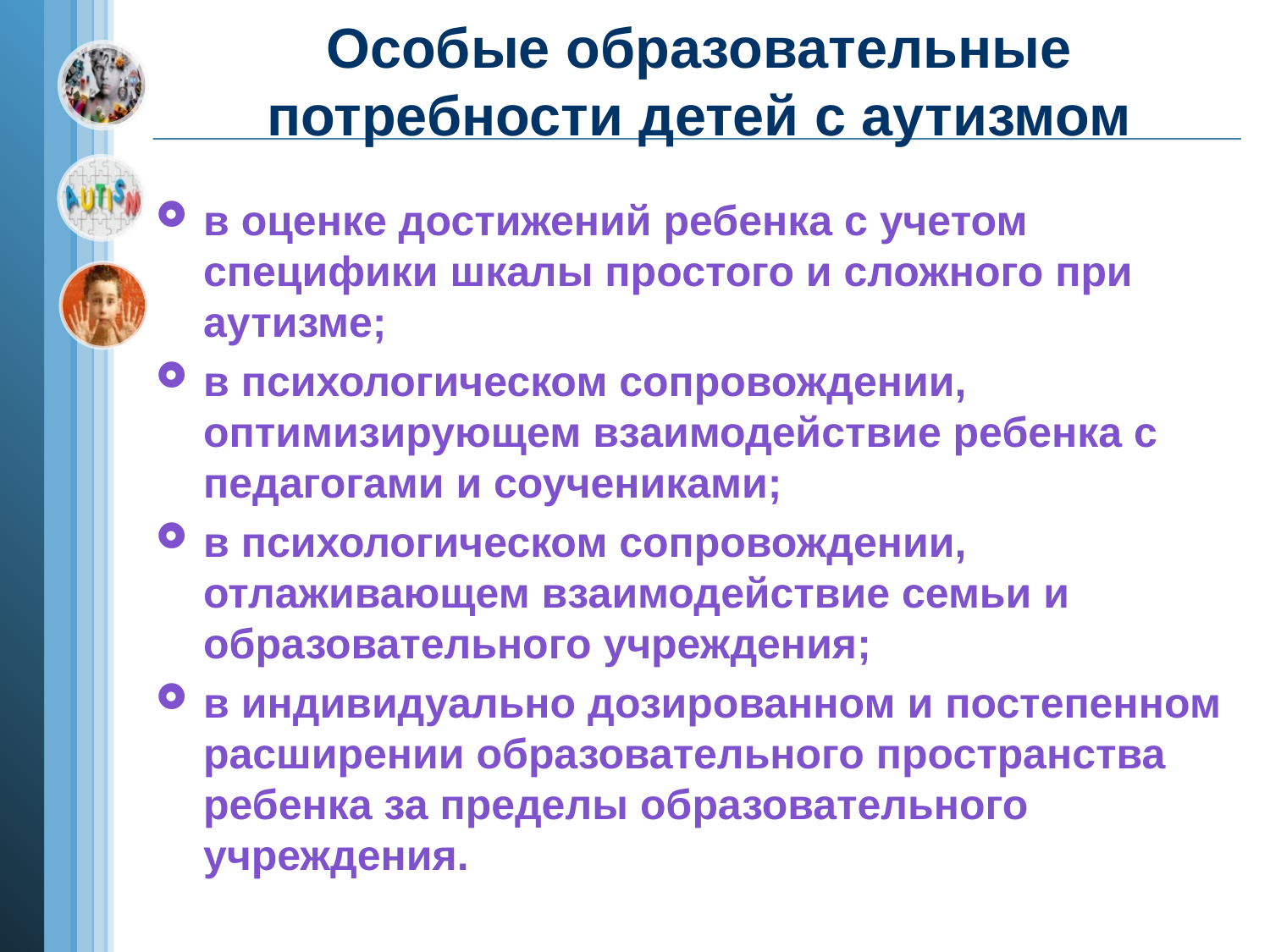

# Особые образовательные потребности детей с аутизмом
в оценке достижений ребенка с учетом специфики шкалы простого и сложного при аутизме;
в психологическом сопровождении, оптимизирующем взаимодействие ребенка с педагогами и соучениками;
в психологическом сопровождении, отлаживающем взаимодействие семьи и образовательного учреждения;
в индивидуально дозированном и постепенном расширении образовательного пространства ребенка за пределы образовательного учреждения.